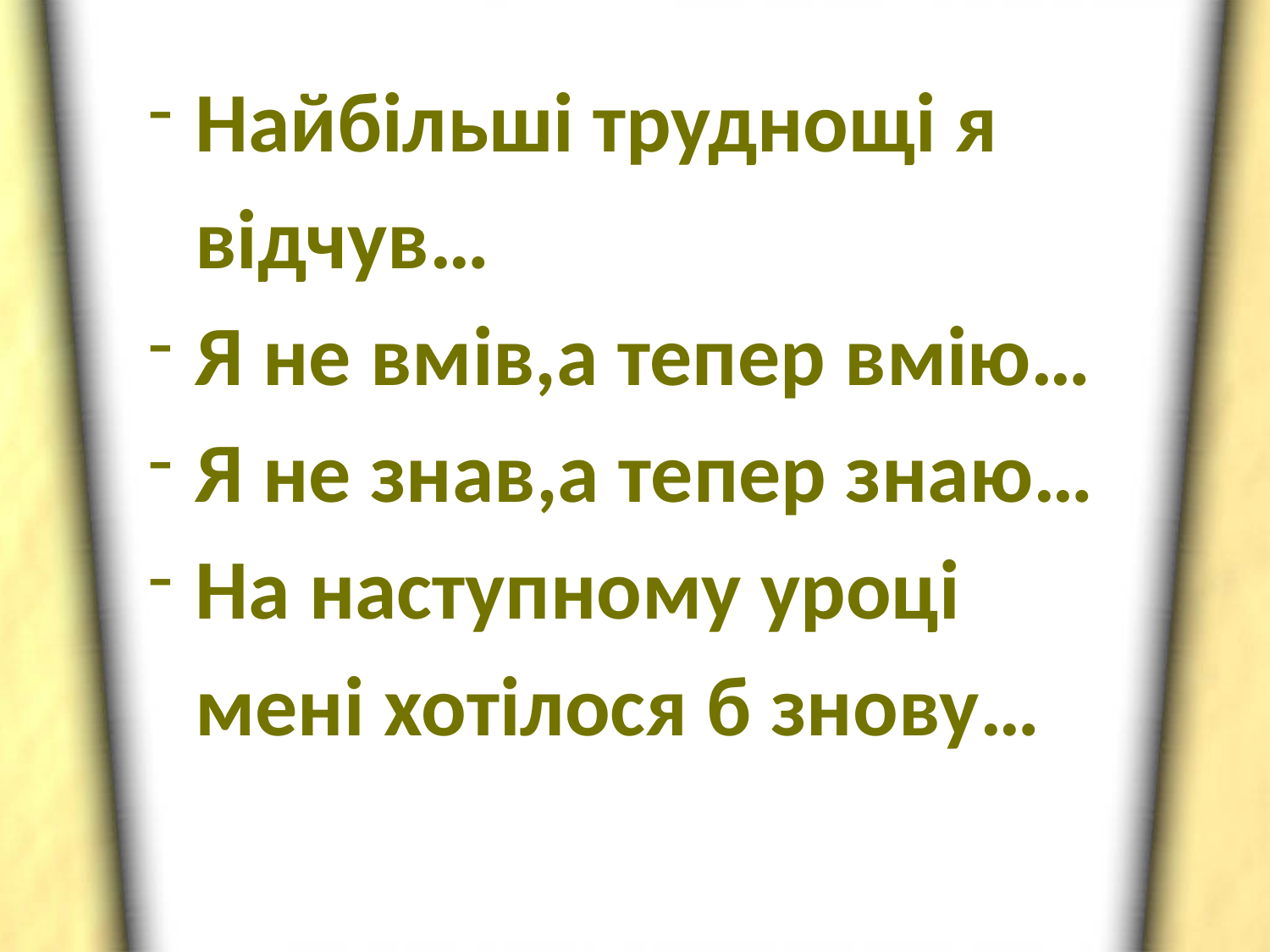

Найбільші труднощі я відчув…
Я не вмів,а тепер вмію…
Я не знав,а тепер знаю…
На наступному уроці мені хотілося б знову…